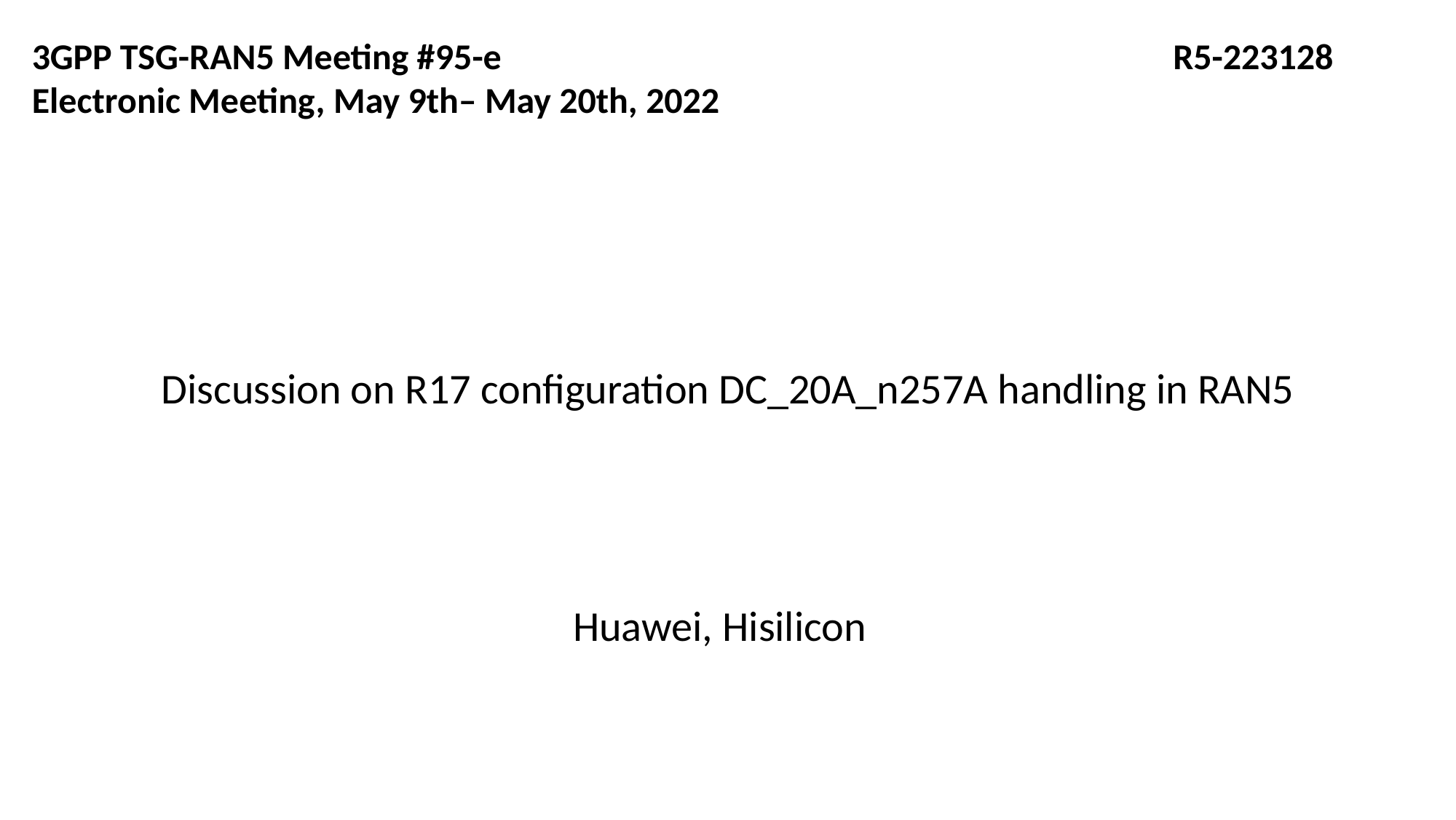

3GPP TSG-RAN5 Meeting #95-e 						      R5-223128 Electronic Meeting, May 9th– May 20th, 2022
# Discussion on R17 configuration DC_20A_n257A handling in RAN5
Huawei, Hisilicon